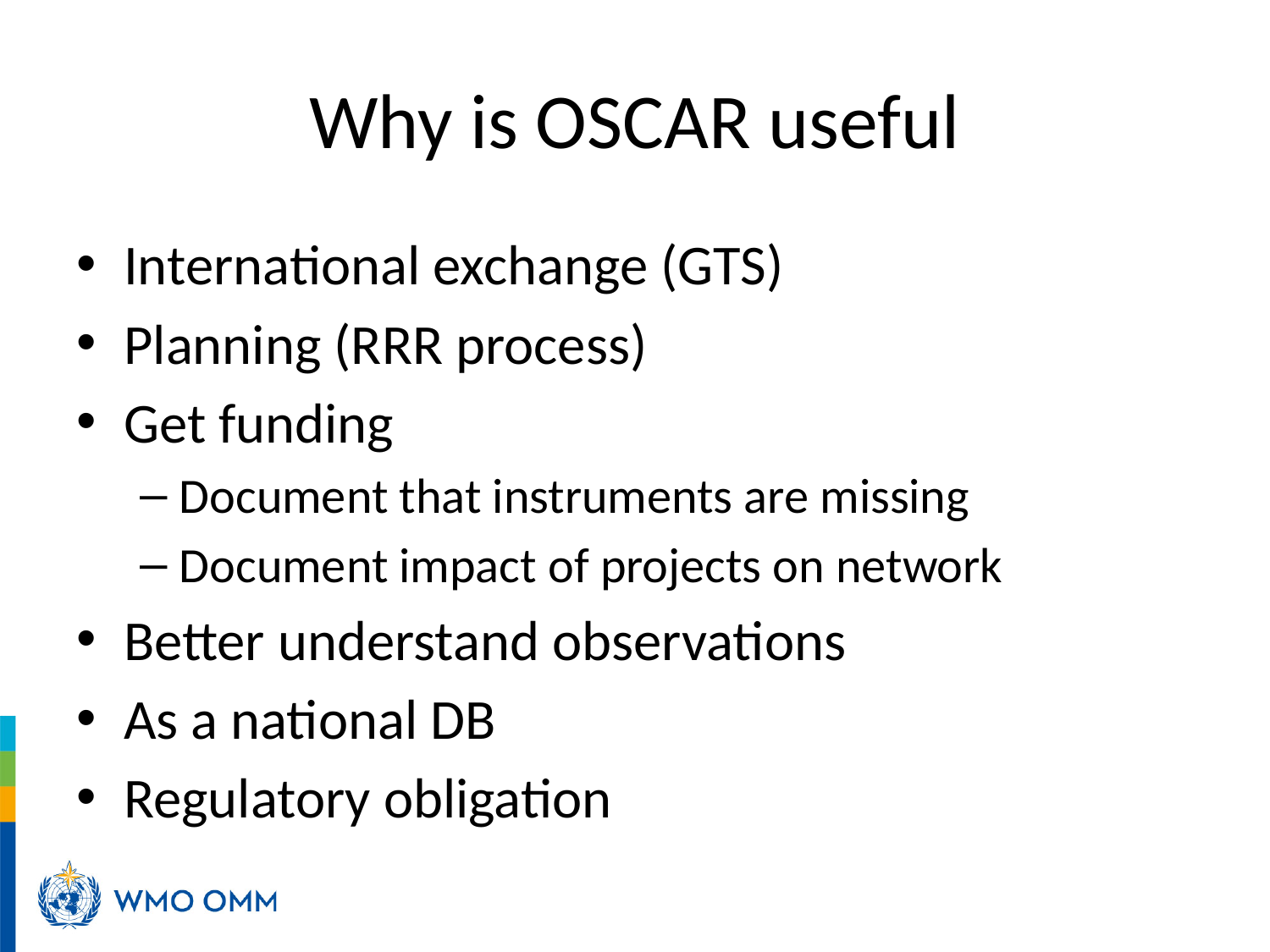

# Why is OSCAR useful
International exchange (GTS)
Planning (RRR process)
Get funding
Document that instruments are missing
Document impact of projects on network
Better understand observations
As a national DB
Regulatory obligation